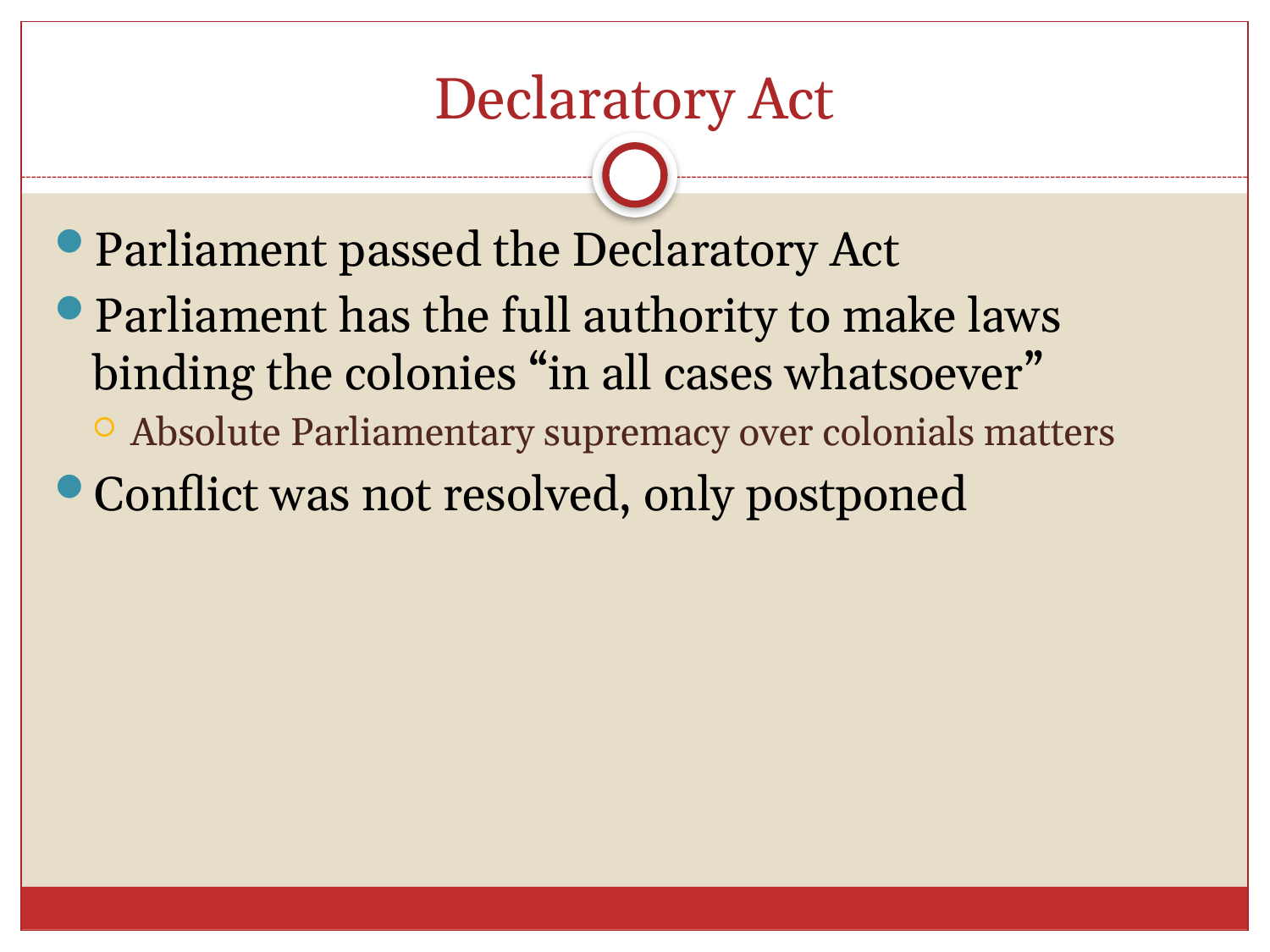

# Declaratory Act
Parliament passed the Declaratory Act
Parliament has the full authority to make laws binding the colonies “in all cases whatsoever”
Absolute Parliamentary supremacy over colonials matters
Conflict was not resolved, only postponed